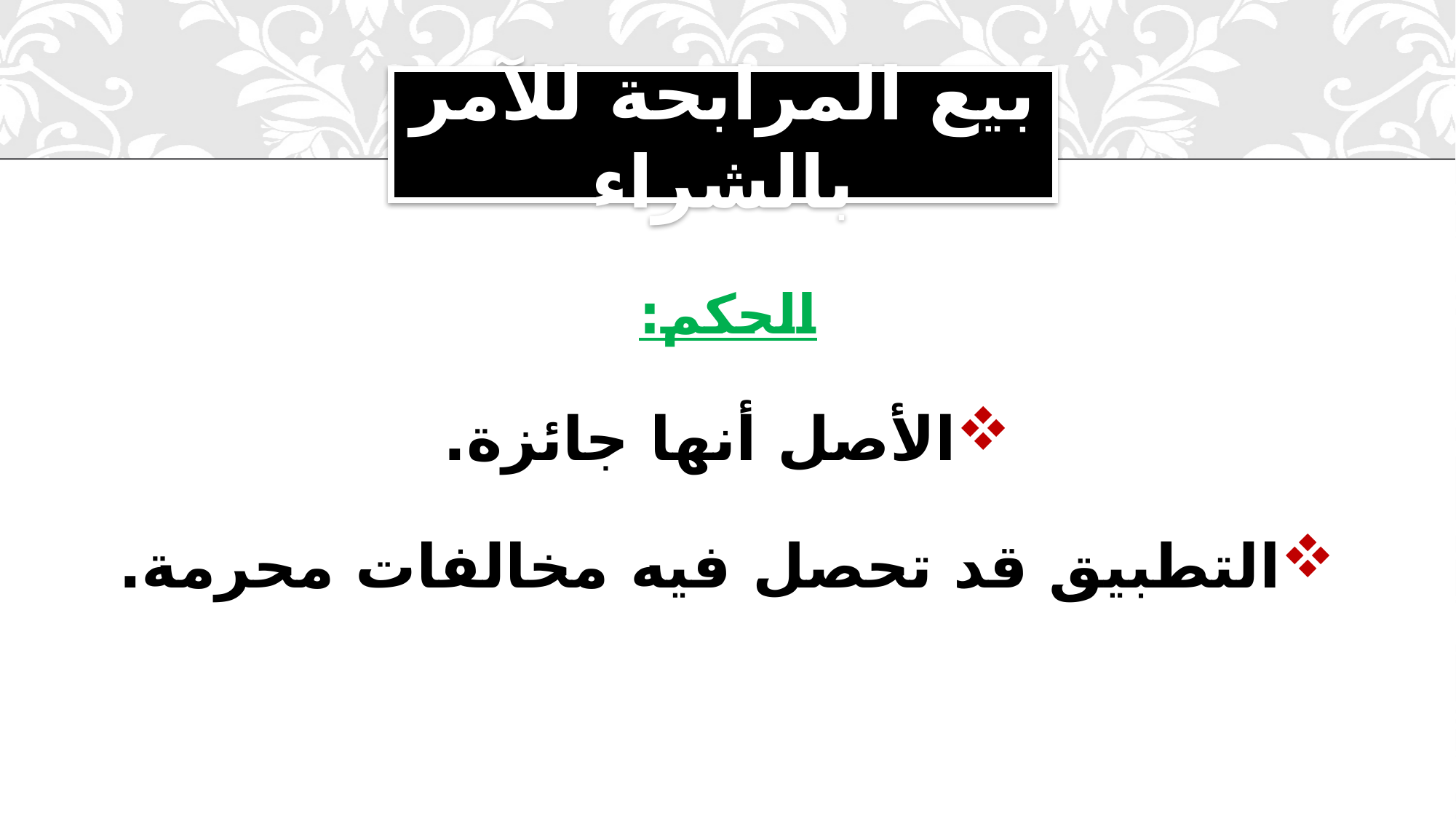

# بيع المرابحة للآمر بالشراء
الحكم:
الأصل أنها جائزة.
التطبيق قد تحصل فيه مخالفات محرمة.